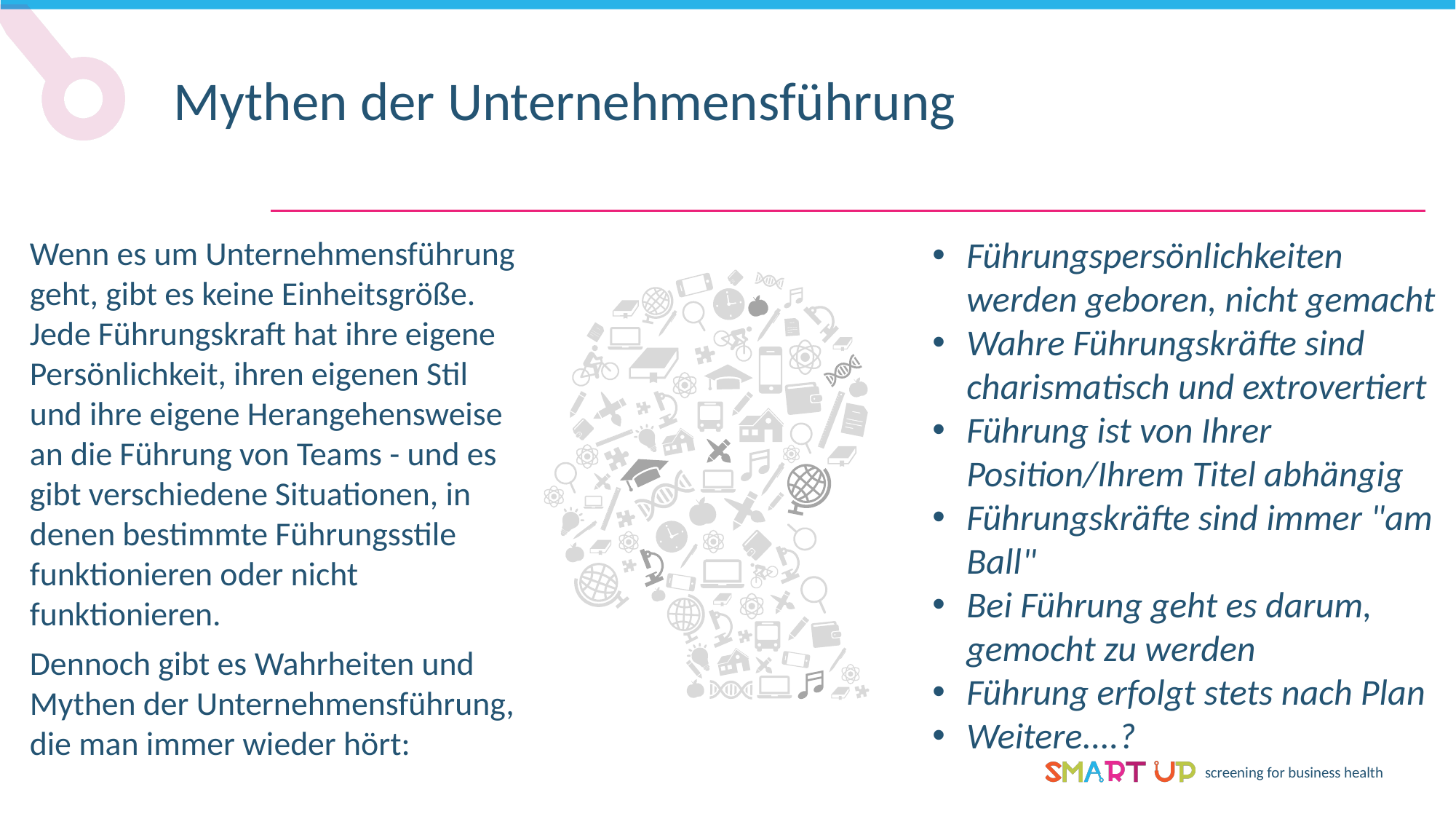

Mythen der Unternehmensführung
Führungspersönlichkeiten werden geboren, nicht gemacht
Wahre Führungskräfte sind charismatisch und extrovertiert
Führung ist von Ihrer Position/Ihrem Titel abhängig
Führungskräfte sind immer "am Ball"
Bei Führung geht es darum, gemocht zu werden
Führung erfolgt stets nach Plan
Weitere....?
Wenn es um Unternehmensführung geht, gibt es keine Einheitsgröße. Jede Führungskraft hat ihre eigene Persönlichkeit, ihren eigenen Stil und ihre eigene Herangehensweise an die Führung von Teams - und es gibt verschiedene Situationen, in denen bestimmte Führungsstile funktionieren oder nicht funktionieren.
Dennoch gibt es Wahrheiten und Mythen der Unternehmensführung, die man immer wieder hört:

Führung